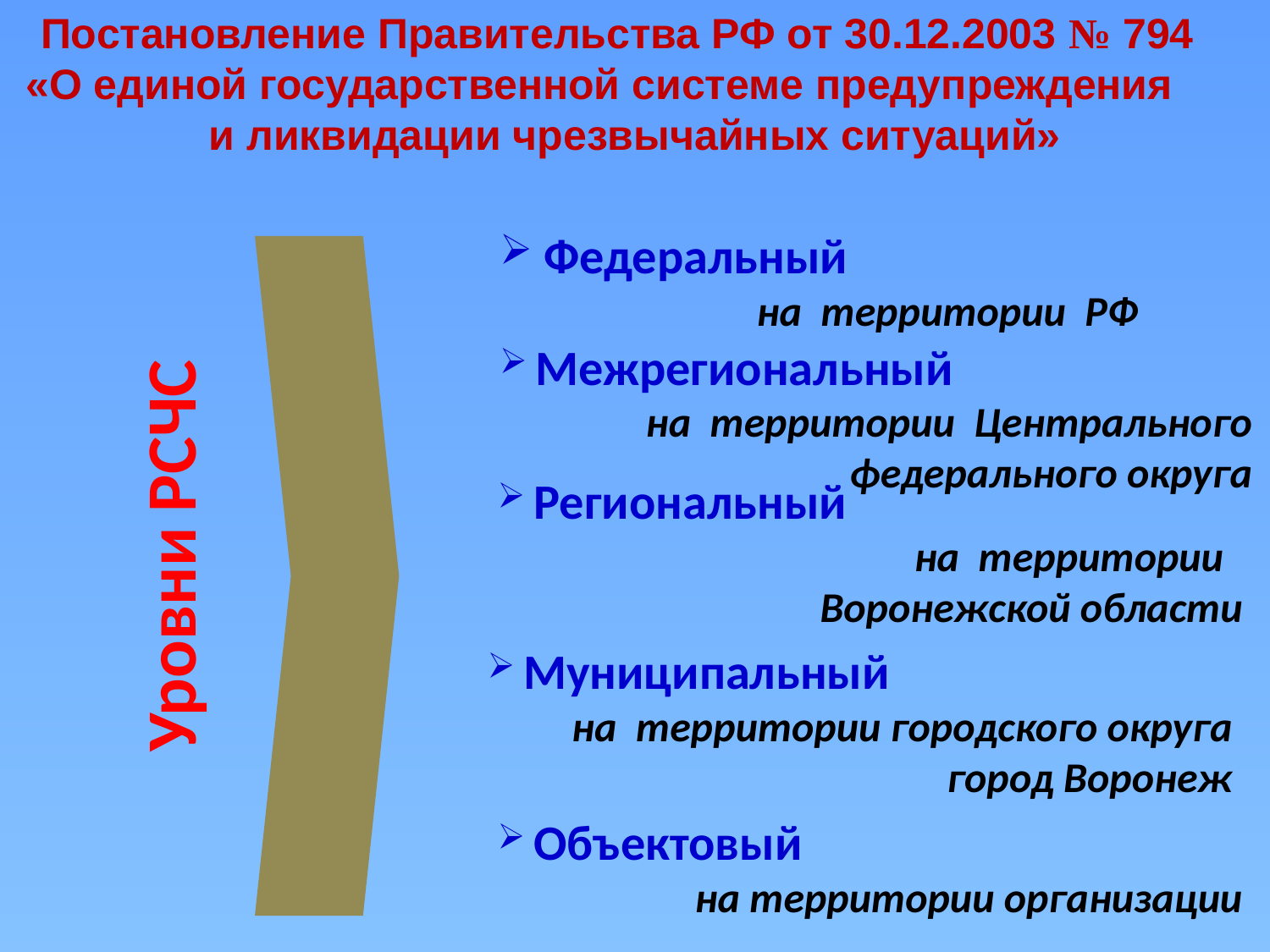

Постановление Правительства РФ от 30.12.2003 № 794    «О единой государственной системе предупреждения       и ликвидации чрезвычайных ситуаций»
 Федеральный
                           на  территории  РФ

Уровни РСЧС

 Межрегиональный
      на  территории  Центрального
федерального округа

 Региональный
        на  территории
Воронежской области
 Муниципальный
   на  территории городского округа
 город Воронеж
 Объектовый
           на территории организации